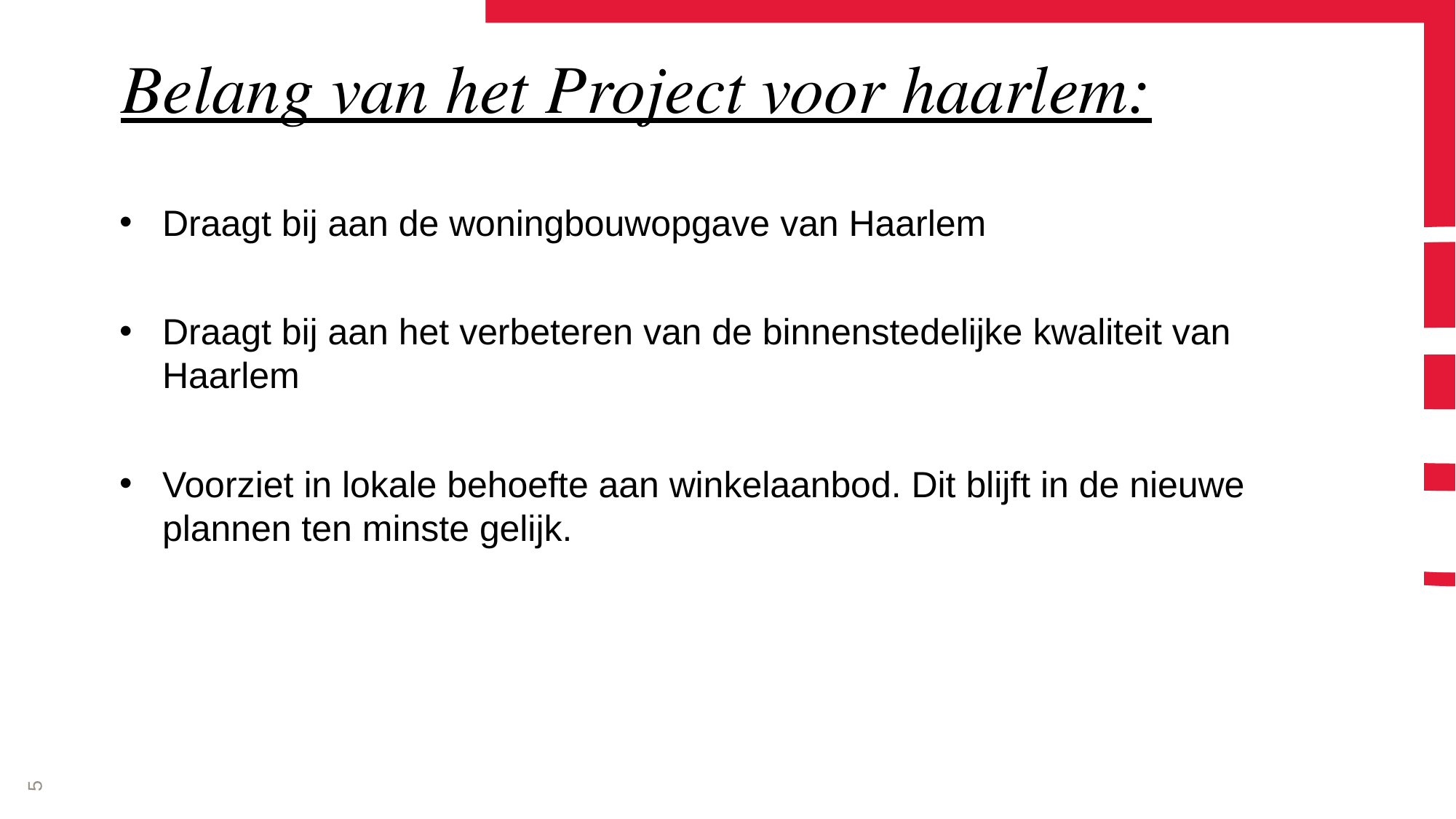

# Belang van het Project voor haarlem:
Draagt bij aan de woningbouwopgave van Haarlem

Draagt bij aan het verbeteren van de binnenstedelijke kwaliteit van Haarlem

Voorziet in lokale behoefte aan winkelaanbod. Dit blijft in de nieuwe plannen ten minste gelijk.
5